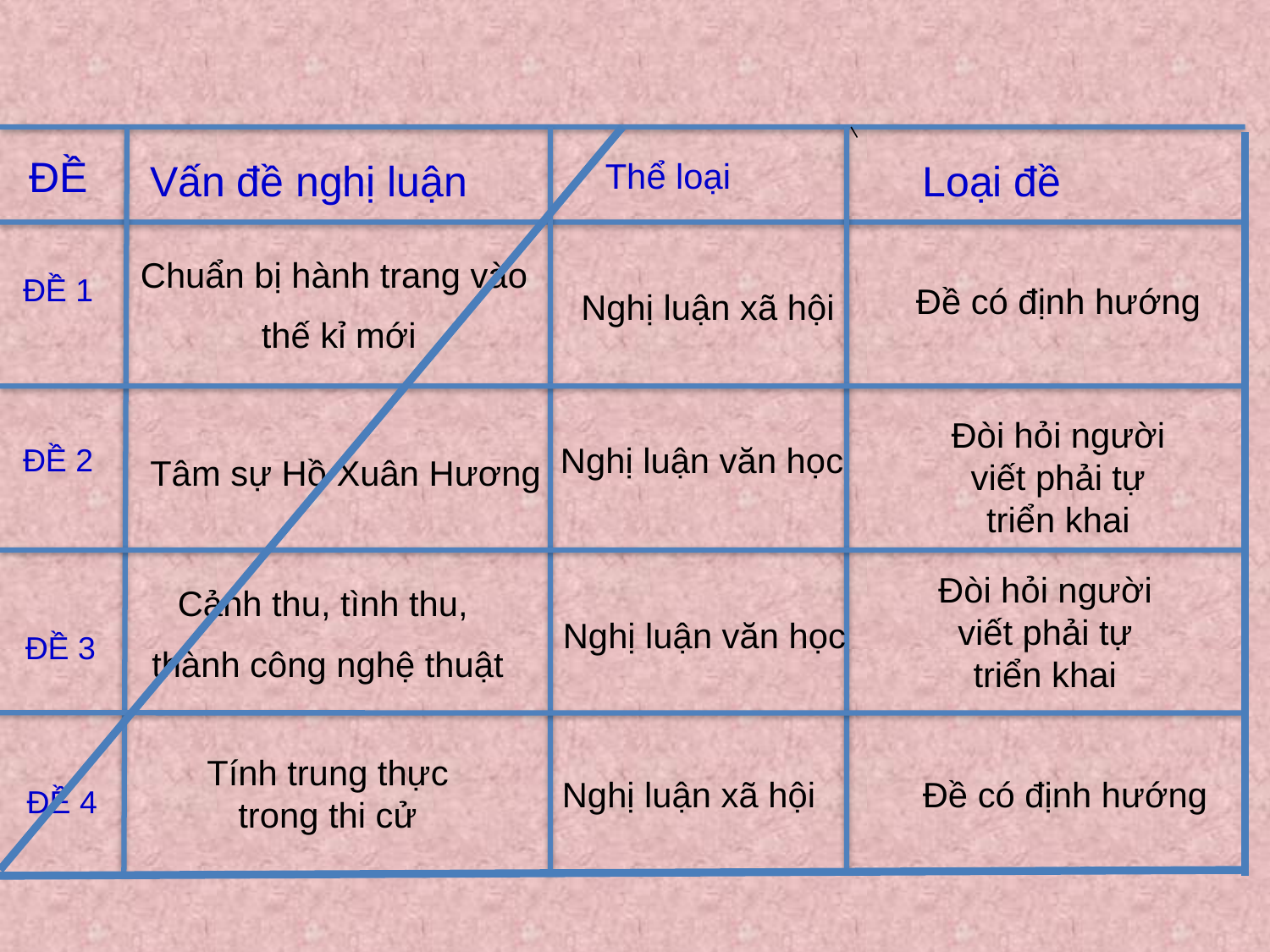

ĐỀ
Vấn đề nghị luận
Thể loại
Loại đề

Chuẩn bị hành trang vào
 thế kỉ mới
ĐỀ 1
Đề có định hướng
Nghị luận xã hội

Đòi hỏi người viết phải tự triển khai
Nghị luận văn học
ĐỀ 2

Tâm sự Hồ Xuân Hương

Đòi hỏi người viết phải tự triển khai

Cảnh thu, tình thu,
 thành công nghệ thuật
Nghị luận văn học
ĐỀ 3

Tính trung thực trong thi cử
Đề có định hướng
Nghị luận xã hội
ĐỀ 4